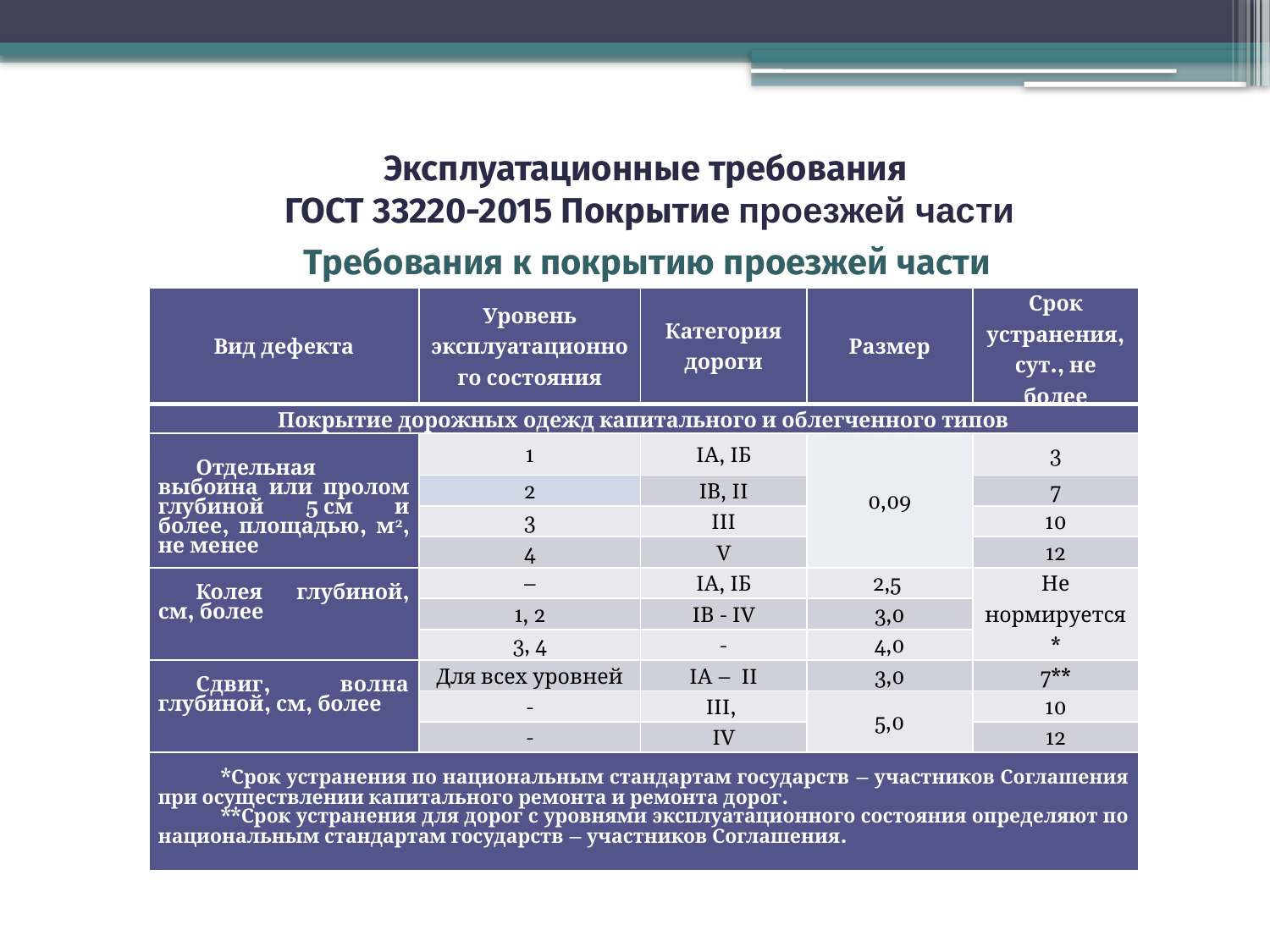

Эксплуатационные требования
ГОСТ 33220-2015 Покрытие проезжей части

Требования к покрытию проезжей части

| Вид дефекта | Уровень эксплуатационного состояния | Категория дороги | Размер | Срок устранения, сут., не более |
| --- | --- | --- | --- | --- |
| Покрытие дорожных одежд капитального и облегченного типов |  |  |  |  |
| Отдельная выбоина или пролом глубиной 5 см и более, площадью, м2, не менее | 1 | IА, IБ | 0,09 | 3 |
|  | 2 | IВ, II |  | 7 |
|  | 3 | III |  | 10 |
|  | 4 | V |  | 12 |
| Колея глубиной, см, более | – | IА, IБ | 2,5 | Не нормируется\* |
|  | 1, 2 | IВ - IV | 3,0 |  |
|  | 3, 4 | - | 4,0 |  |
| Сдвиг, волна глубиной, см, более | Для всех уровней | IА – II | 3,0 | 7\*\* |
|  | - | III, | 5,0 | 10 |
|  | - | IV |  | 12 |
| \*Срок устранения по национальным стандартам государств – участников Соглашения при осуществлении капитального ремонта и ремонта дорог. \*\*Срок устранения для дорог с уровнями эксплуатационного состояния определяют по национальным стандартам государств – участников Соглашения. |  |  |  |  |
42